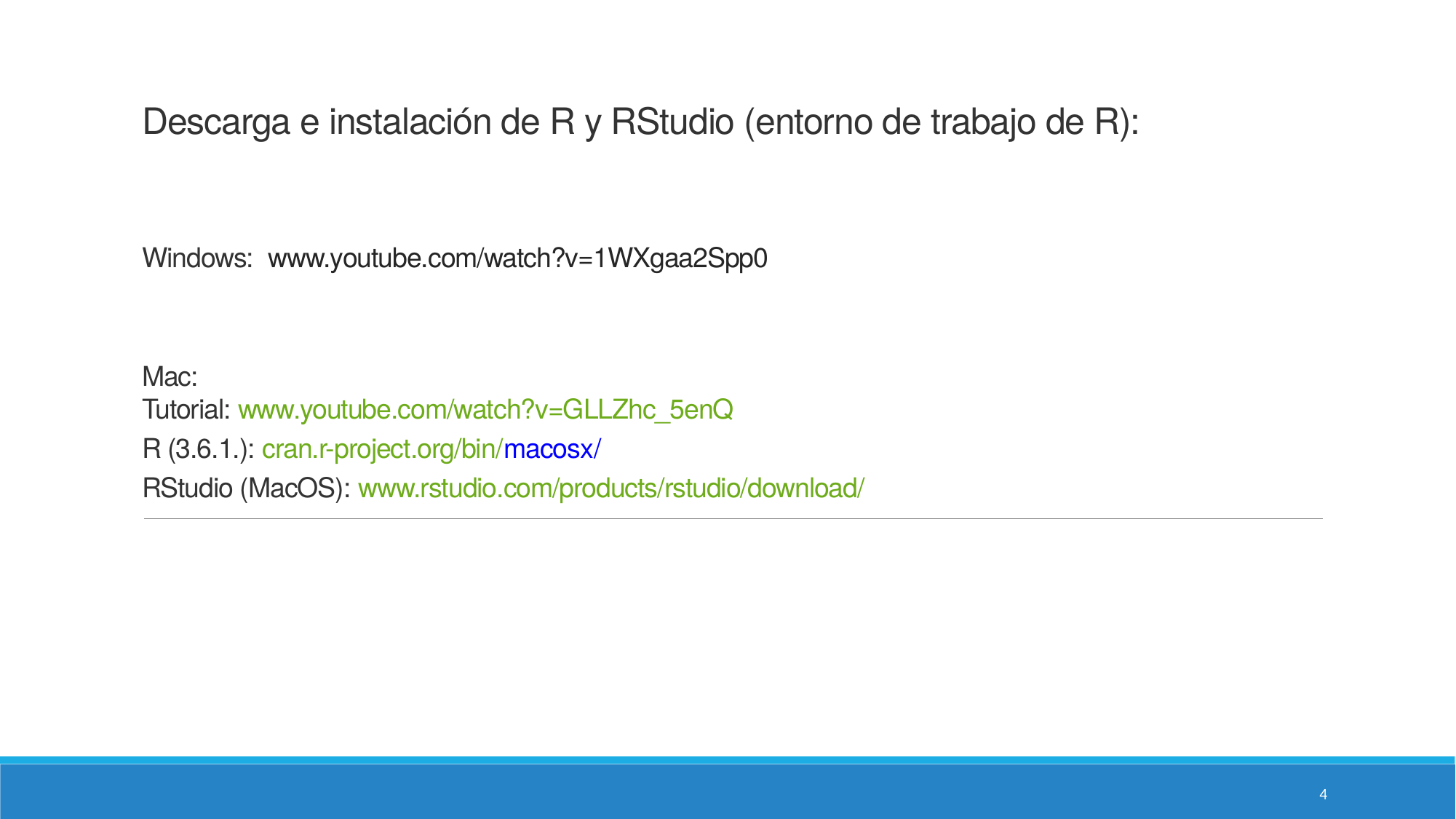

# Descarga e instalación de R y RStudio (entorno de trabajo de R): Windows:  www.youtube.com/watch?v=1WXgaa2Spp0 Mac: Tutorial: www.youtube.com/watch?v=GLLZhc_5enQ R (3.6.1.): cran.r-project.org/bin/macosx/ RStudio (MacOS): www.rstudio.com/products/rstudio/download/
4